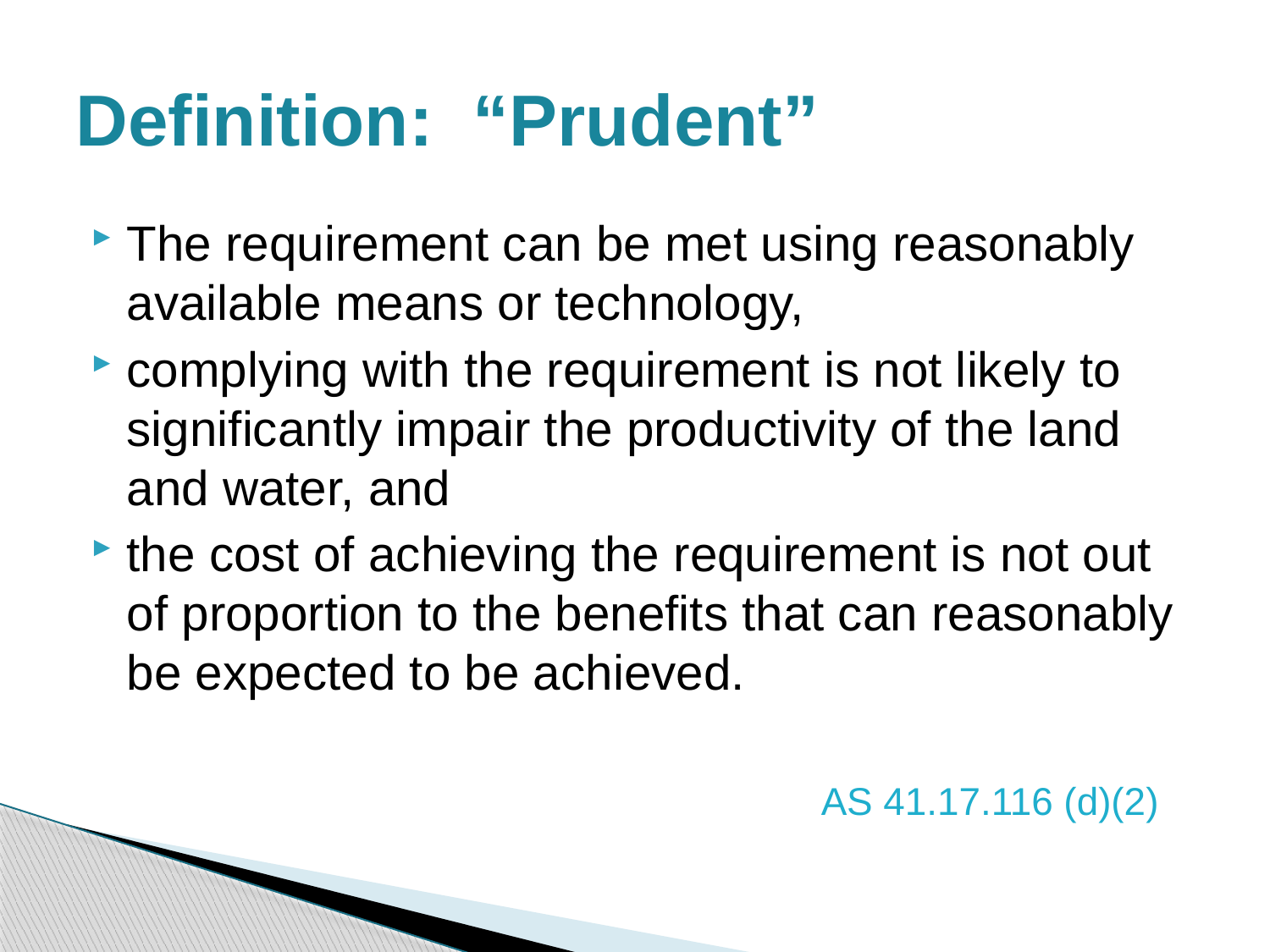

# Definition:  “Prudent”
The requirement can be met using reasonably available means or technology,
complying with the requirement is not likely to significantly impair the productivity of the land and water, and
the cost of achieving the requirement is not out of proportion to the benefits that can reasonably be expected to be achieved.

					        AS 41.17.116 (d)(2)